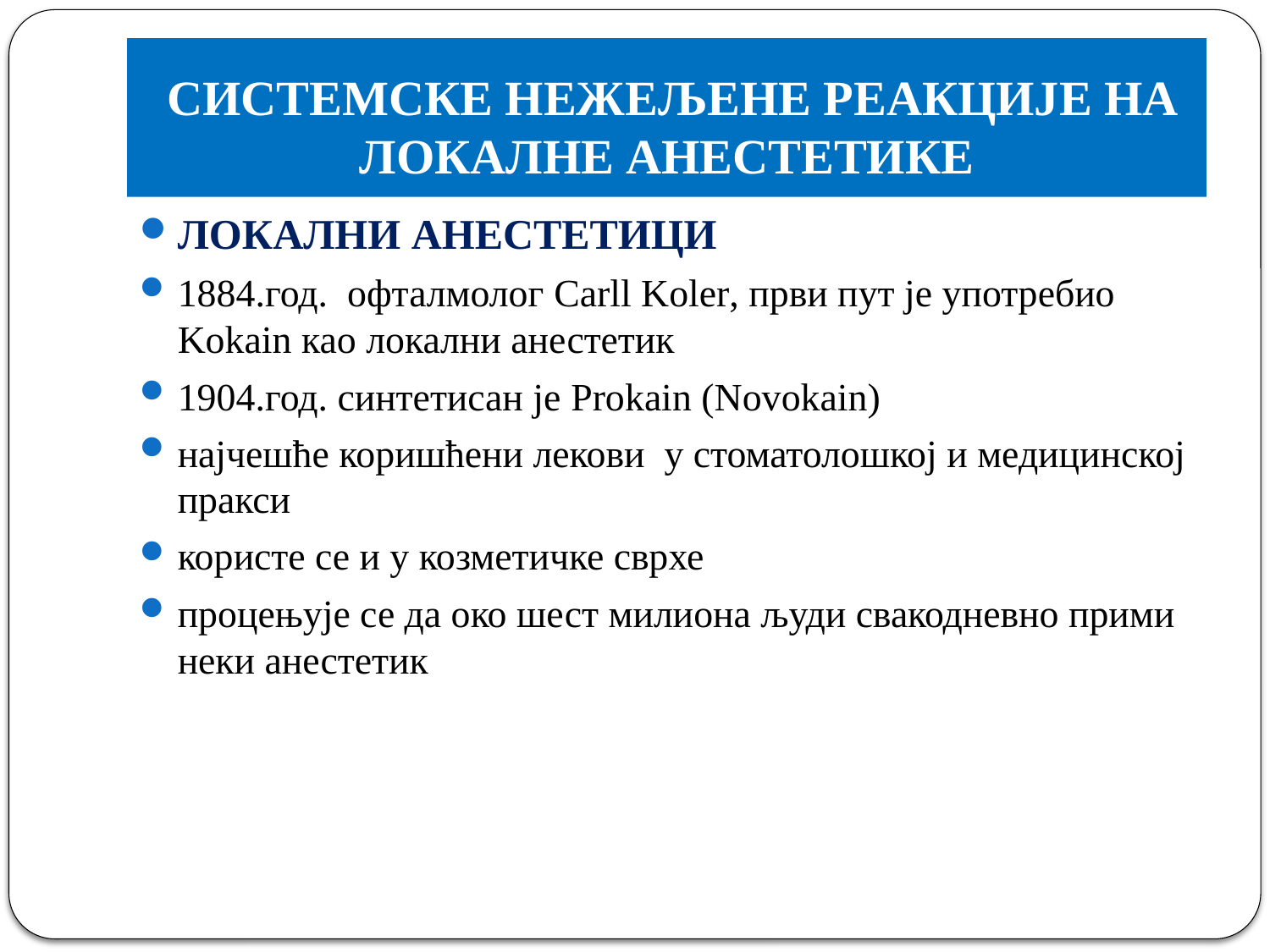

# СИСТЕМСКЕ НЕЖЕЉЕНЕ РЕАКЦИЈЕ НА ЛОКАЛНЕ АНЕСТЕТИКЕ
ЛОКАЛНИ АНЕСТЕТИЦИ
1884.год.  офталмолог Carll Koler, први пут је употребио Kokain као локални анестетик
1904.год. синтетисан је Prokain (Novokain)
најчешће коришћени лекови  у стоматолошкој и медицинској пракси
користе се и у козметичке сврхе
процењује се да око шест милиона људи свакодневно прими неки анестетик